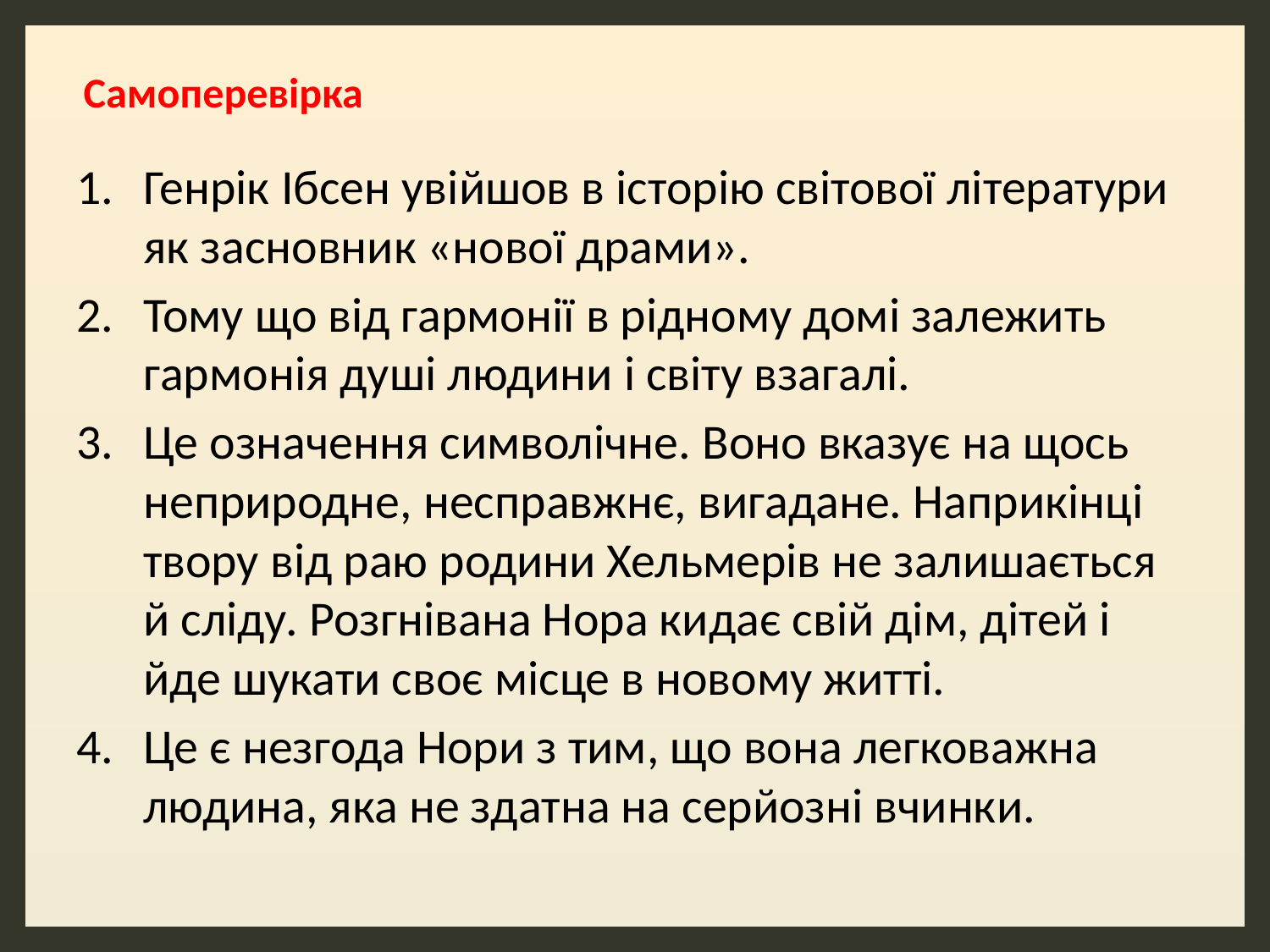

Самоперевірка
Генрік Ібсен увійшов в історію світової літератури як засновник «нової драми».
Тому що від гармонії в рідному домі залежить гармонія душі людини і світу взагалі.
Це означення символічне. Воно вказує на щось неприродне, несправжнє, вигадане. Наприкінці твору від раю родини Хельмерів не залишається й сліду. Розгнівана Нора кидає свій дім, дітей і йде шукати своє місце в новому житті.
Це є незгода Нори з тим, що вона легковажна людина, яка не здатна на серйозні вчинки.